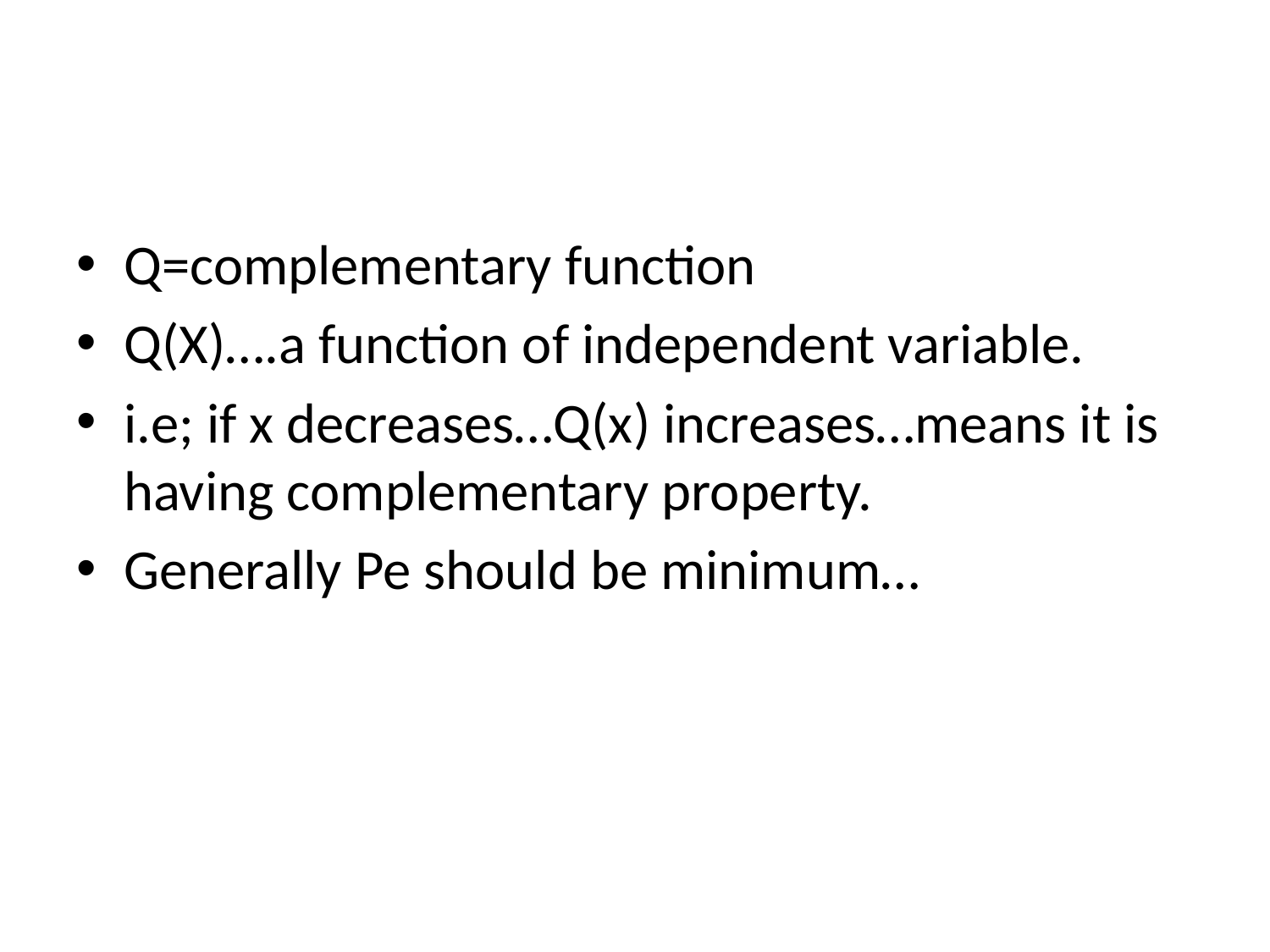

Q=complementary function
Q(X)….a function of independent variable.
i.e; if x decreases…Q(x) increases…means it is having complementary property.
Generally Pe should be minimum…